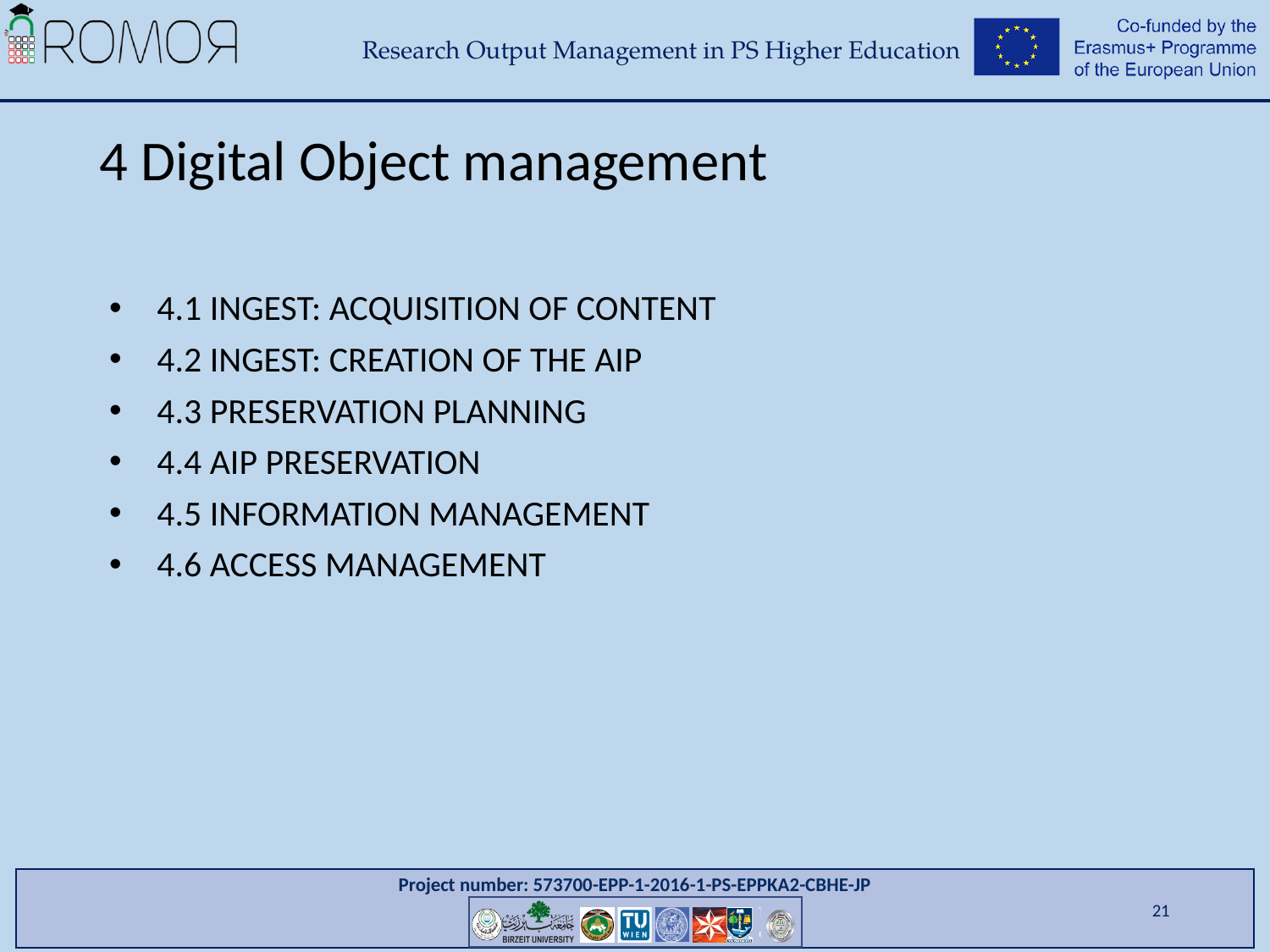

# 4 Digital Object management

4.1 INGEST: ACQUISITION OF CONTENT
4.2 INGEST: CREATION OF THE AIP
4.3 PRESERVATION PLANNING
4.4 AIP PRESERVATION
4.5 INFORMATION MANAGEMENT
4.6 ACCESS MANAGEMENT

21